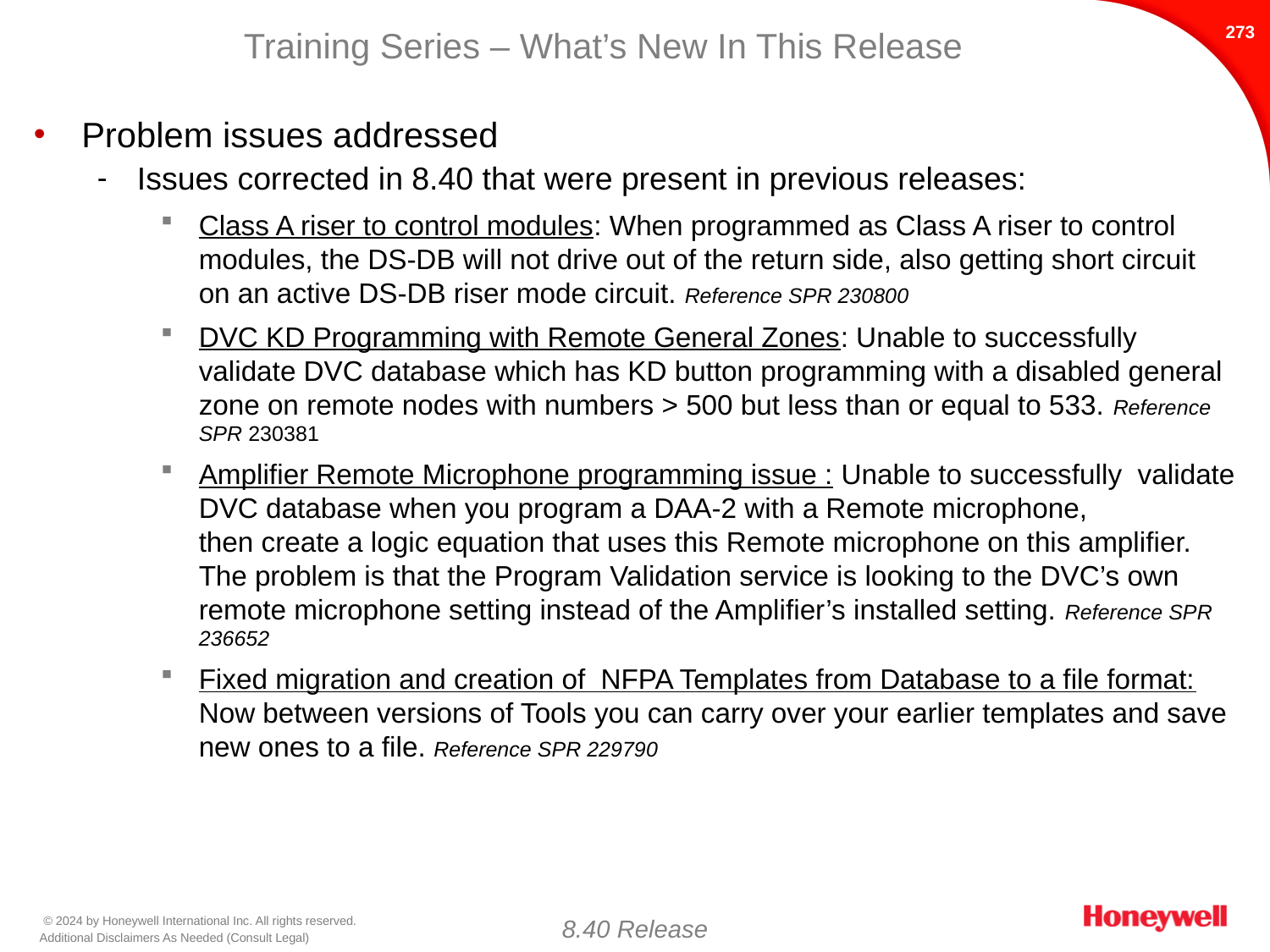

273
Problem issues addressed
Issues corrected in 8.40 that were present in previous releases:

Class A riser to control modules: When programmed as Class A riser to control modules, the DS-DB will not drive out of the return side, also getting short circuit on an active DS-DB riser mode circuit. Reference SPR 230800

DVC KD Programming with Remote General Zones: Unable to successfully validate DVC database which has KD button programming with a disabled general zone on remote nodes with numbers > 500 but less than or equal to 533. Reference SPR 230381

Amplifier Remote Microphone programming issue : Unable to successfully  validate DVC database when you program a DAA-2 with a Remote microphone, then create a logic equation that uses this Remote microphone on this amplifier. The problem is that the Program Validation service is looking to the DVC’s own remote microphone setting instead of the Amplifier’s installed setting. Reference SPR 236652

Fixed migration and creation of  NFPA Templates from Database to a file format: Now between versions of Tools you can carry over your earlier templates and save new ones to a file. Reference SPR 229790
8.40 Release